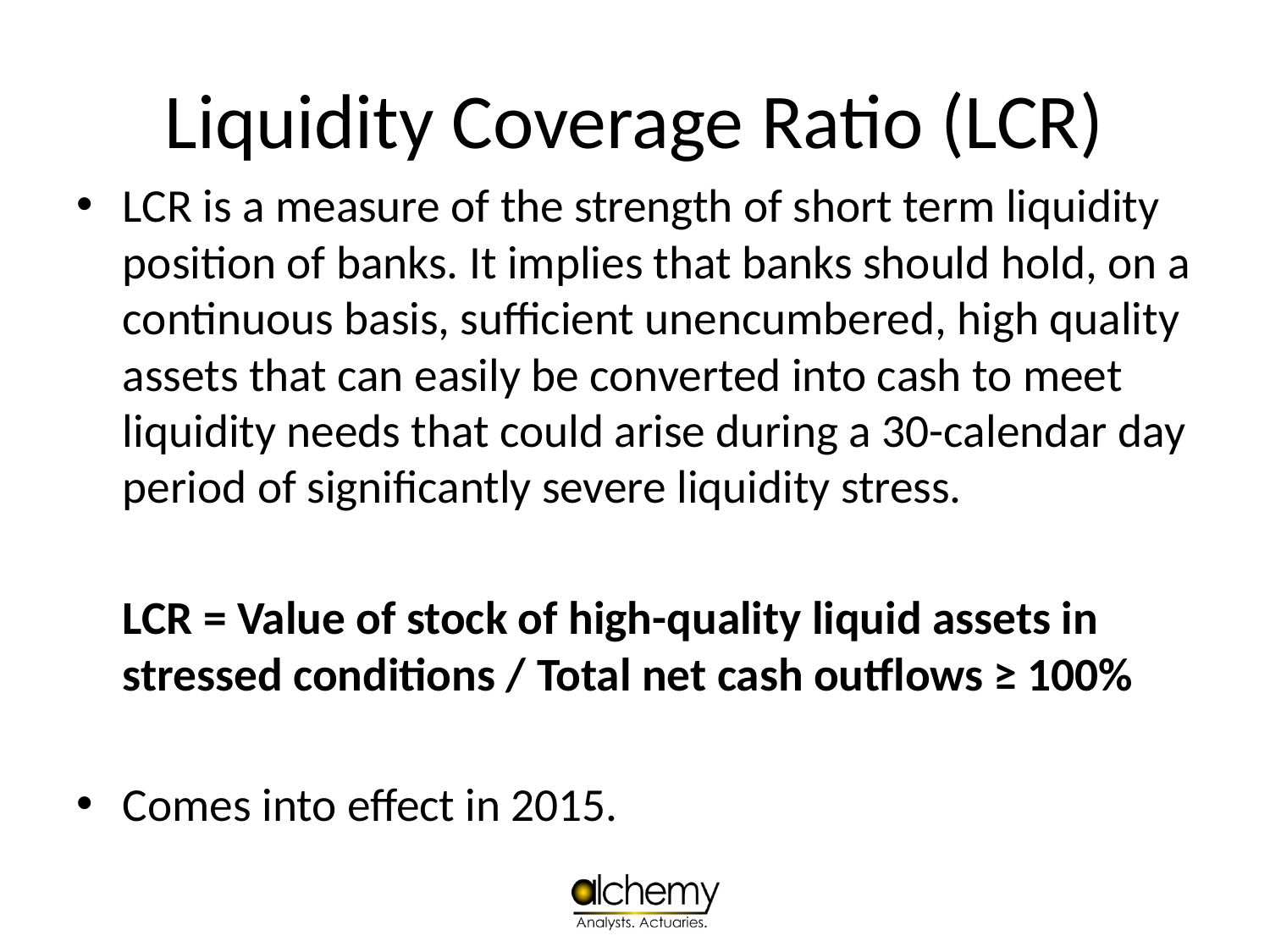

# Liquidity Coverage Ratio (LCR)
LCR is a measure of the strength of short term liquidity position of banks. It implies that banks should hold, on a continuous basis, sufficient unencumbered, high quality assets that can easily be converted into cash to meet liquidity needs that could arise during a 30-calendar day period of significantly severe liquidity stress.

	LCR = Value of stock of high-quality liquid assets in stressed conditions / Total net cash outflows ≥ 100%

Comes into effect in 2015.